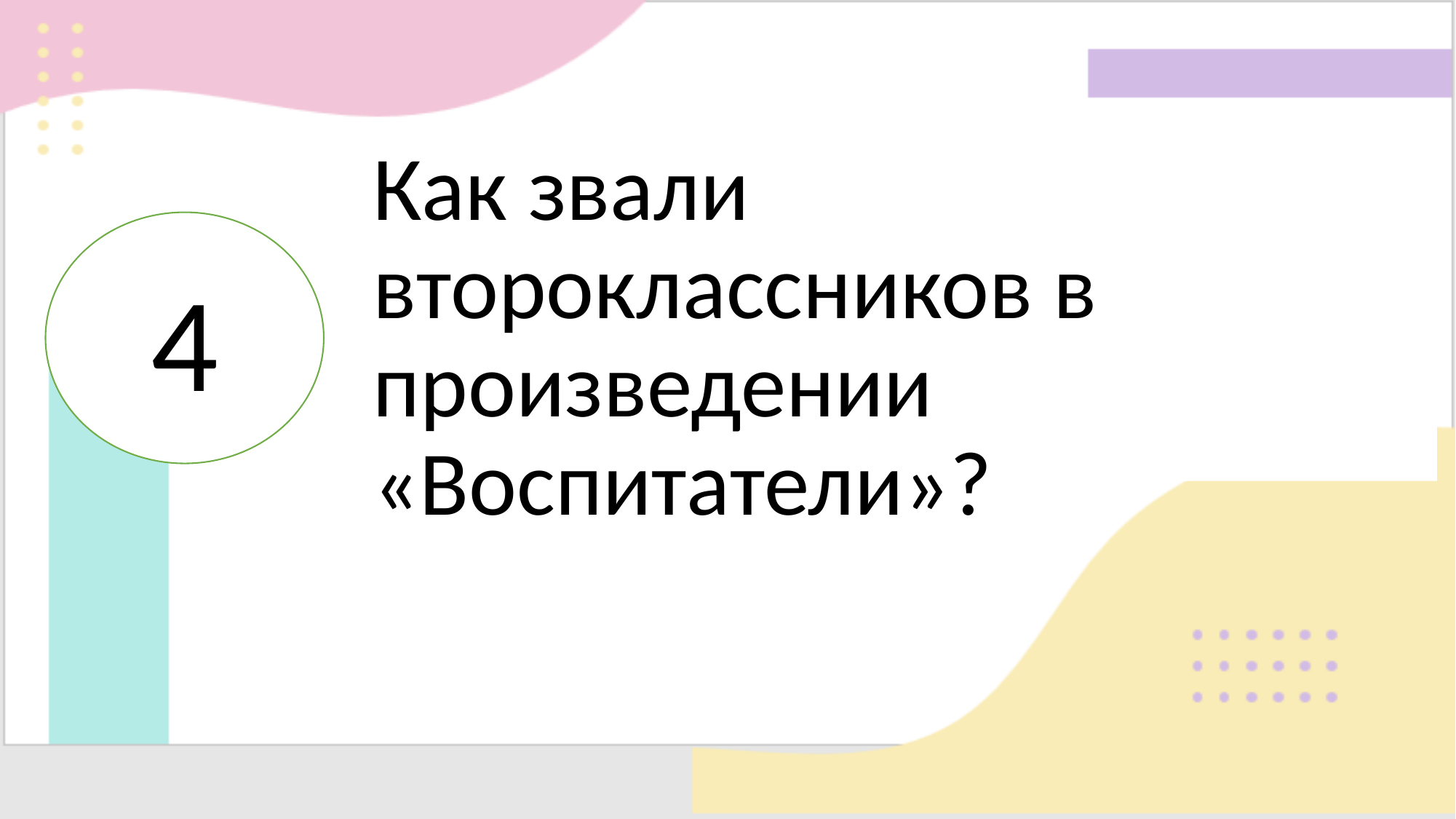

# Как звали второклассников в произведении «Воспитатели»?
4